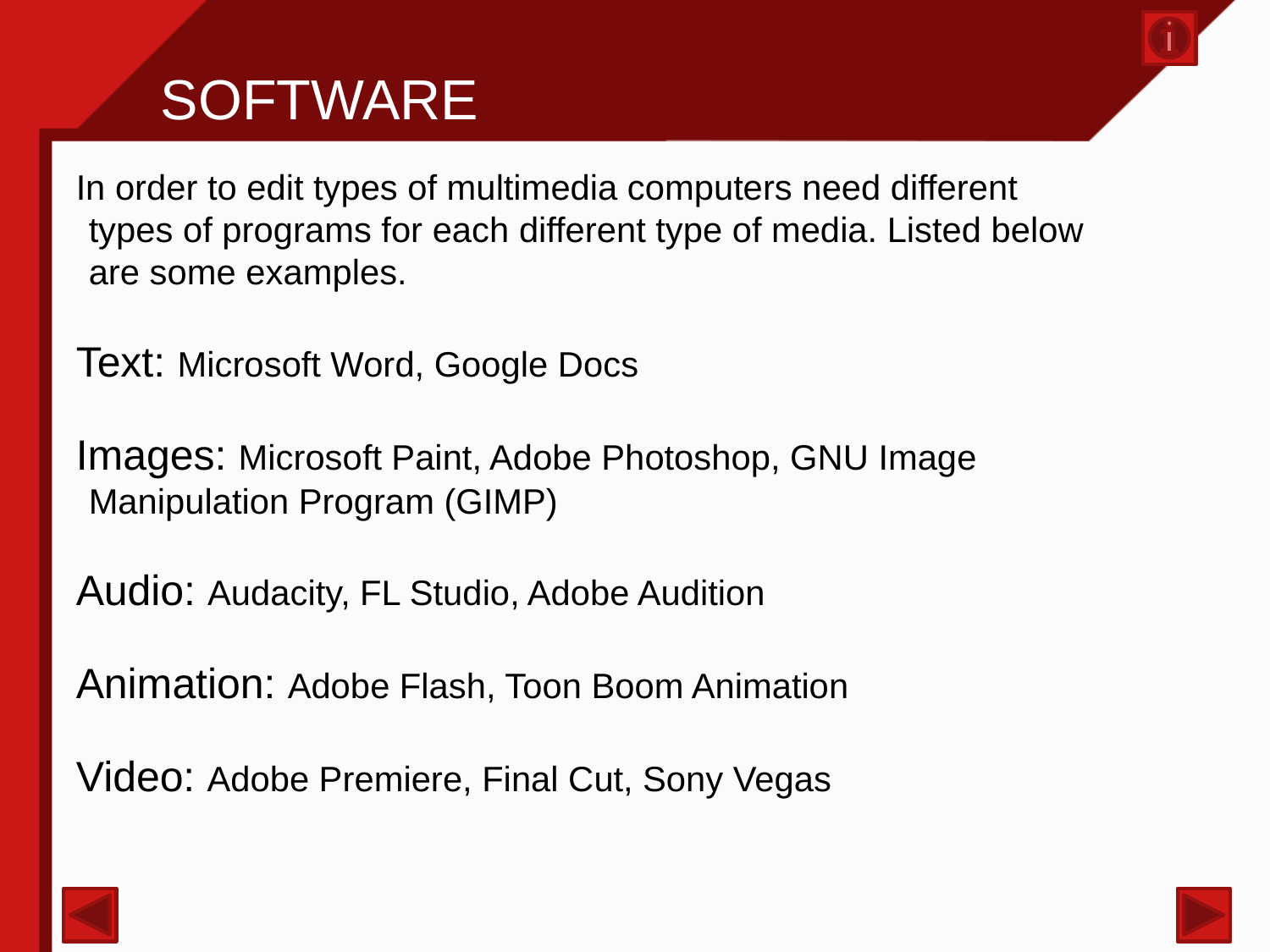

# Software
In order to edit types of multimedia computers need different types of programs for each different type of media. Listed below are some examples.
Text: Microsoft Word, Google Docs

Images: Microsoft Paint, Adobe Photoshop, GNU Image Manipulation Program (GIMP)

Audio: Audacity, FL Studio, Adobe Audition

Animation: Adobe Flash, Toon Boom Animation

Video: Adobe Premiere, Final Cut, Sony Vegas